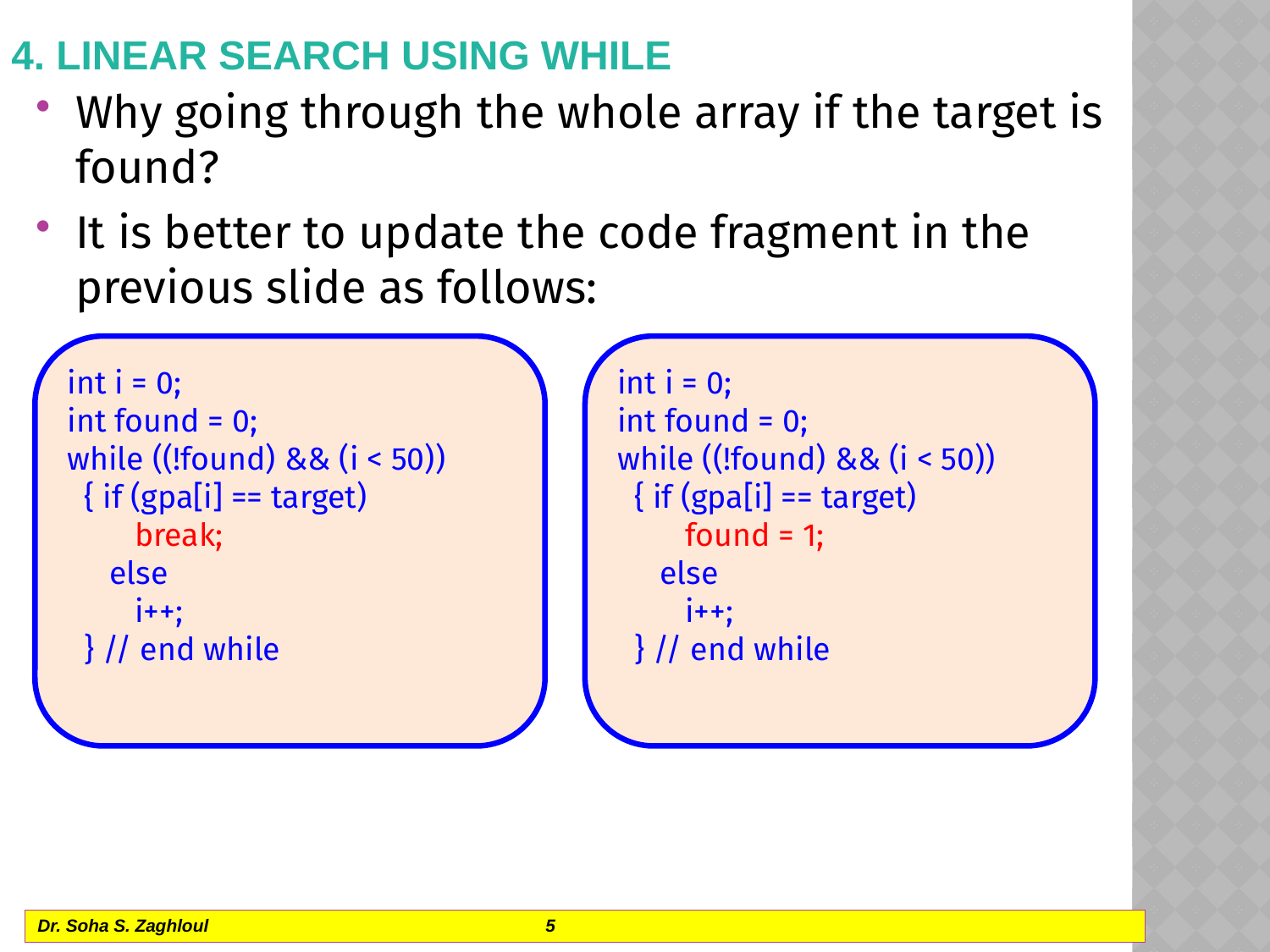

# 4. LINEAR SEARCH using while
Why going through the whole array if the target is found?
It is better to update the code fragment in the previous slide as follows:
int i = 0;
int found = 0;
while ((!found) && (i < 50))
  { if (gpa[i] == target)
        break;
     else
        i++;
  } // end while
int i = 0;
int found = 0;
while ((!found) && (i < 50))
  { if (gpa[i] == target)
        found = 1;
     else
        i++;
  } // end while
Dr. Soha S. Zaghloul			5